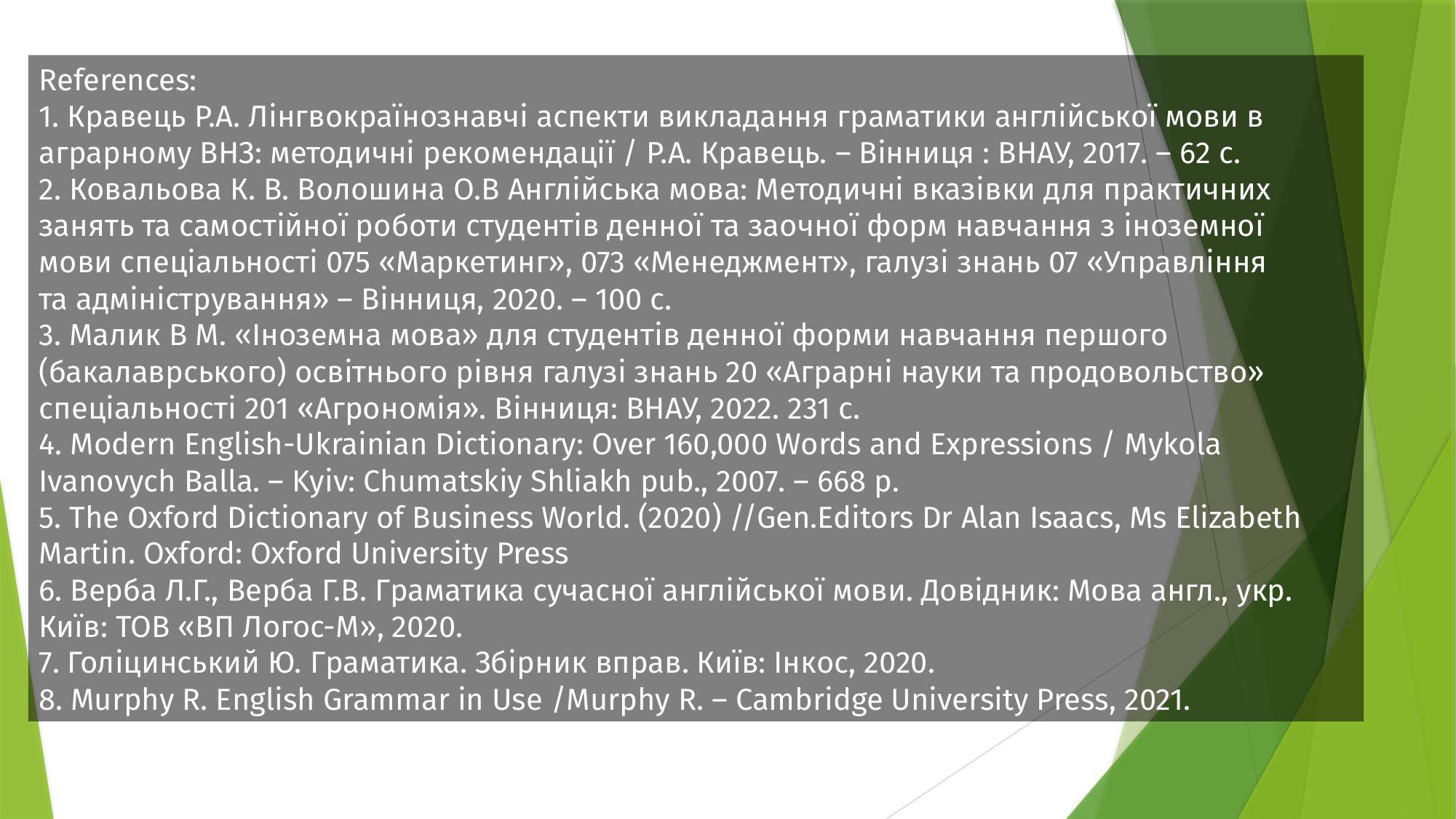

References:
1. Кравець Р.А. Лінгвокраїнознавчі аспекти викладання граматики англійської мови в
аграрному ВНЗ: методичні рекомендації / Р.А. Кравець. – Вінниця : ВНАУ, 2017. – 62 с.
2. Ковальова К. В. Волошина О.В Англійська мова: Методичні вказівки для практичних
занять та самостійної роботи студентів денної та заочної форм навчання з іноземної
мови спеціальності 075 «Маркетинг», 073 «Менеджмент», галузі знань 07 «Управління
та адміністрування» – Вінниця, 2020. – 100 с.
3. Малик В М. «Іноземна мова» для студентів денної форми навчання першого
(бакалаврського) освітнього рівня галузі знань 20 «Аграрні науки та продовольство»
спеціальності 201 «Агрономія». Вінниця: ВНАУ, 2022. 231 с.
4. Modern English-Ukrainian Dictionary: Over 160,000 Words and Expressions / Mykola
Ivanovych Balla. – Kyiv: Chumatskiy Shliakh pub., 2007. – 668 p.
5. The Oxford Dictionary of Business World. (2020) //Gen.Editors Dr Alan Isaacs, Ms Elizabeth
Martin. Oxford: Oxford University Press
6. Верба Л.Г., Верба Г.В. Граматика сучасної англійської мови. Довідник: Мова англ., укр.
Київ: ТОВ «ВП Логос-М», 2020.
7. Голіцинський Ю. Граматика. Збірник вправ. Київ: Інкос, 2020.
8. Murphy R. English Grammar in Use /Murphy R. – Cambridge University Press, 2021.